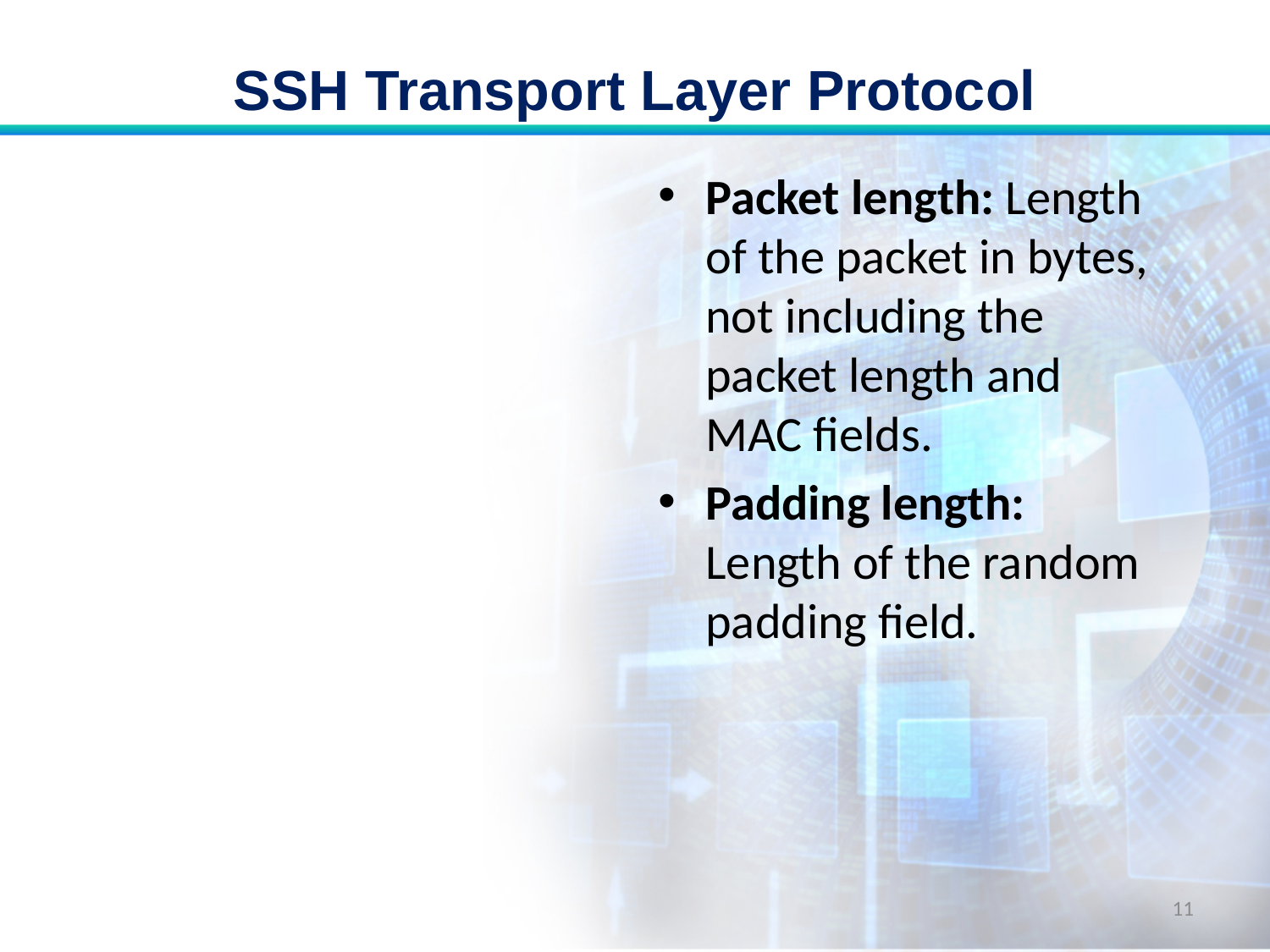

# SSH Transport Layer Protocol
Packet length: Length of the packet in bytes, not including the packet length and MAC fields.
Padding length: Length of the random padding field.
11